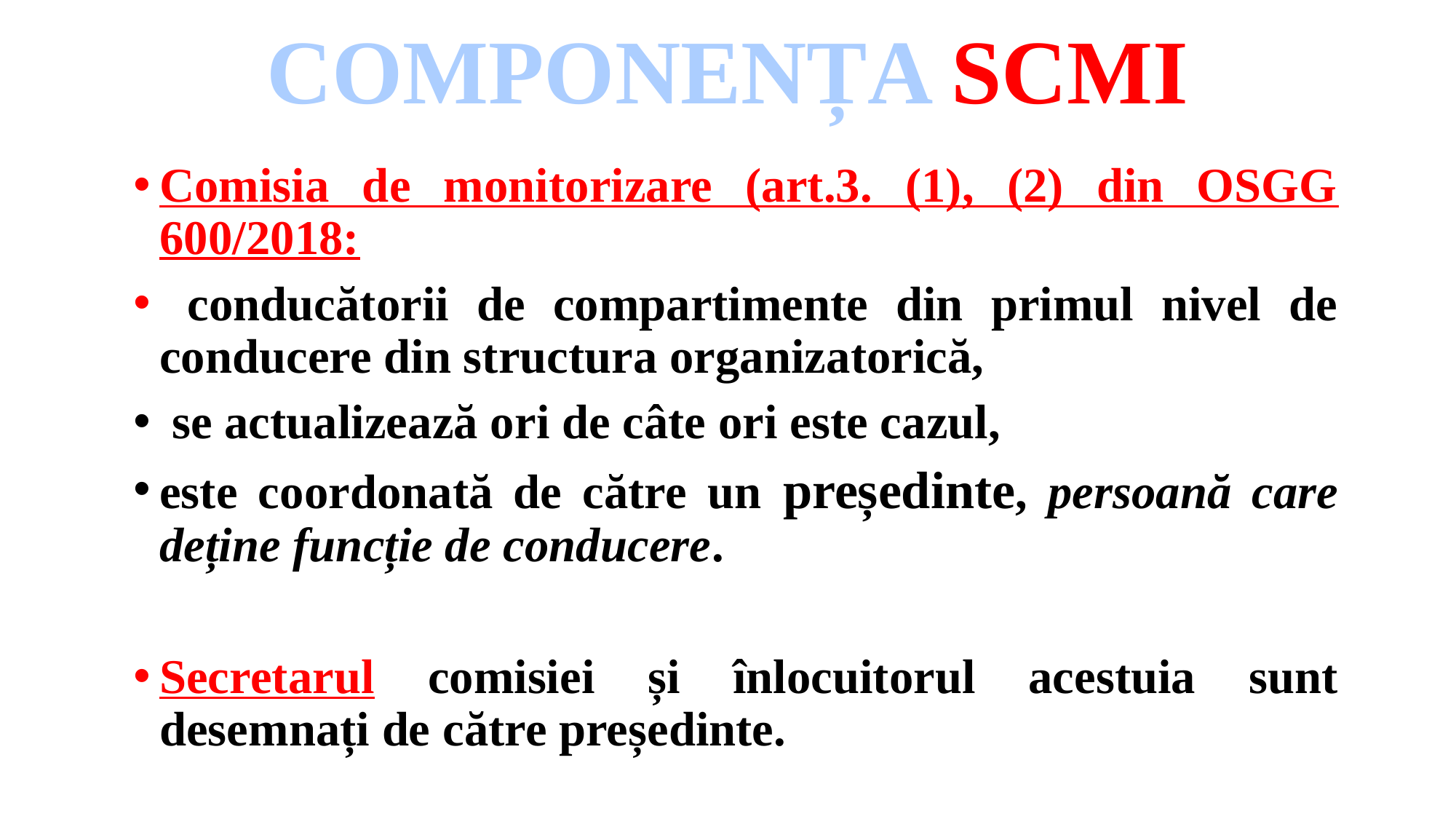

#
COMPONENȚA SCMI
Comisia de monitorizare (art.3. (1), (2) din OSGG 600/2018:
 conducătorii de compartimente din primul nivel de conducere din structura organizatorică,
 se actualizează ori de câte ori este cazul,
este coordonată de către un președinte, persoană care deține funcție de conducere.

Secretarul comisiei și înlocuitorul acestuia sunt desemnați de către președinte.